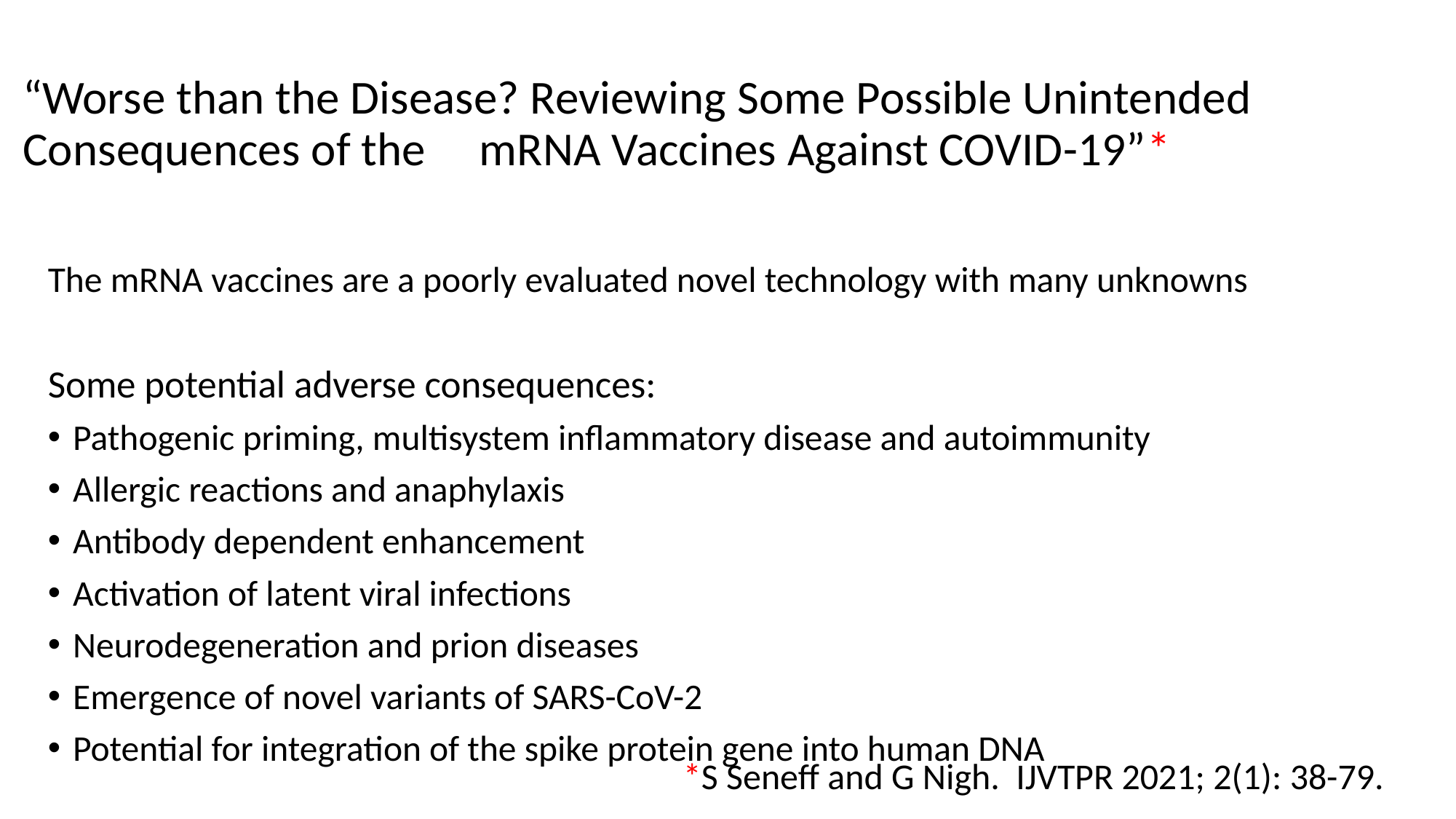

# “Worse than the Disease? Reviewing Some Possible Unintended Consequences of the     mRNA Vaccines Against COVID-19”*
The mRNA vaccines are a poorly evaluated novel technology with many unknowns

Some potential adverse consequences:
Pathogenic priming, multisystem inflammatory disease and autoimmunity
Allergic reactions and anaphylaxis
Antibody dependent enhancement
Activation of latent viral infections
Neurodegeneration and prion diseases
Emergence of novel variants of SARS-CoV-2
Potential for integration of the spike protein gene into human DNA

*S Seneff and G Nigh.  IJVTPR 2021; 2(1): 38-79.